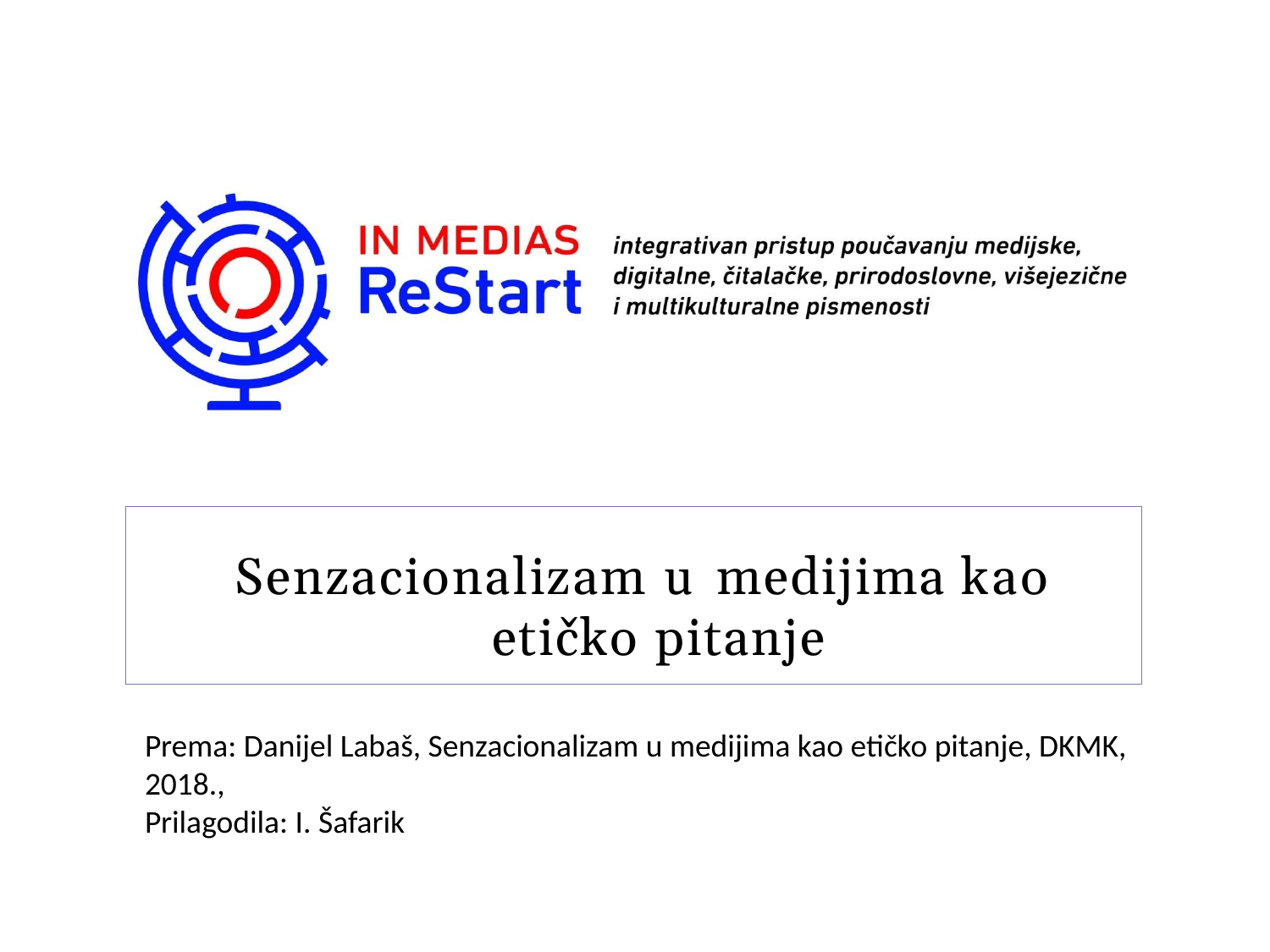

Senzacionalizam u medijima kao  etičko pitanje
Prema: Danijel Labaš, Senzacionalizam u medijima kao etičko pitanje, DKMK, 2018.,
Prilagodila: I. Šafarik